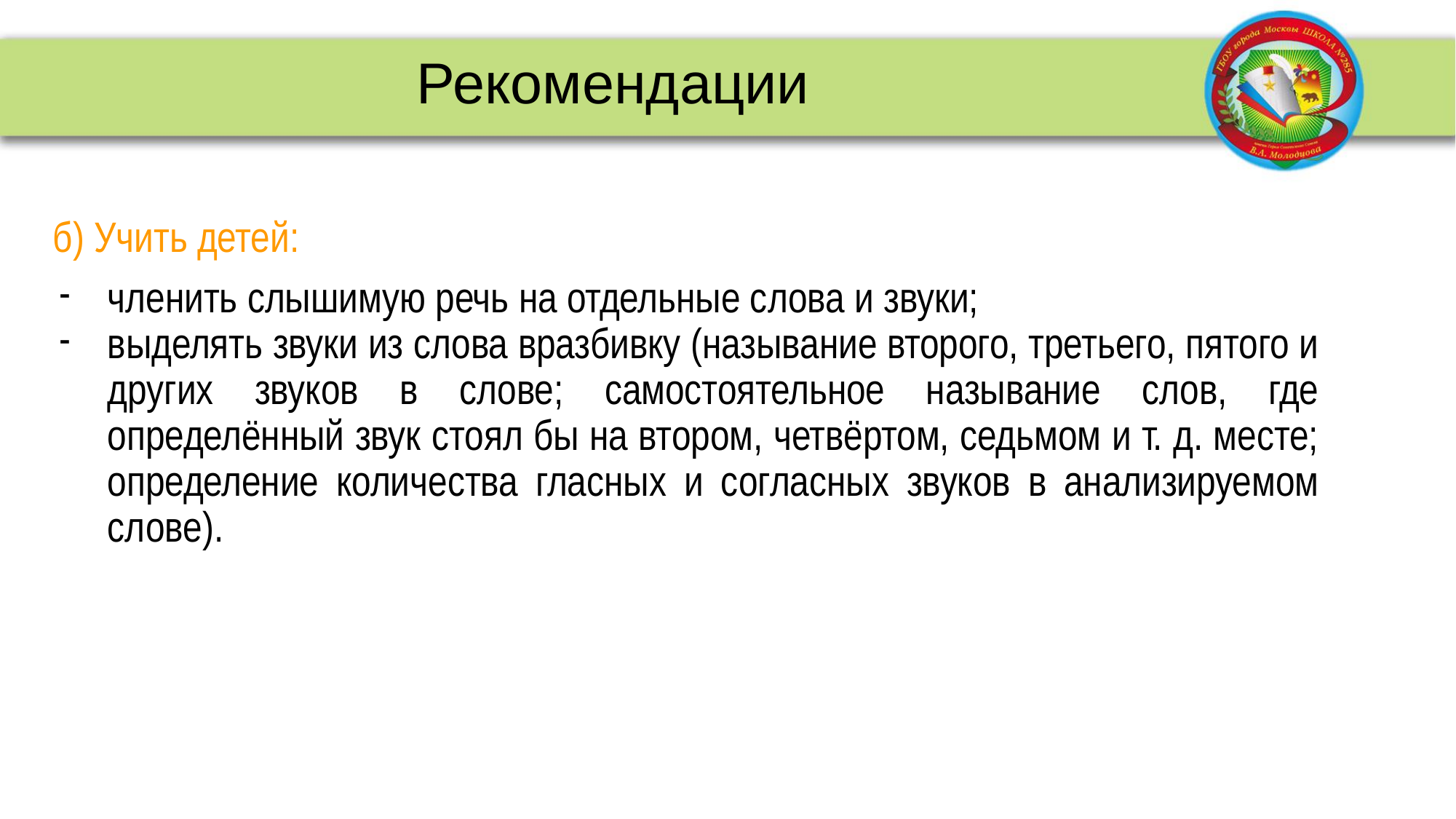

Рекомендации
# б) Учить детей:
членить слышимую речь на отдельные слова и звуки;
выделять звуки из слова вразбивку (называние второго, третьего, пятого и других звуков в слове; самостоятельное называние слов, где определённый звук стоял бы на втором, четвёртом, седьмом и т. д. месте; определение количества гласных и согласных звуков в анализируемом слове).